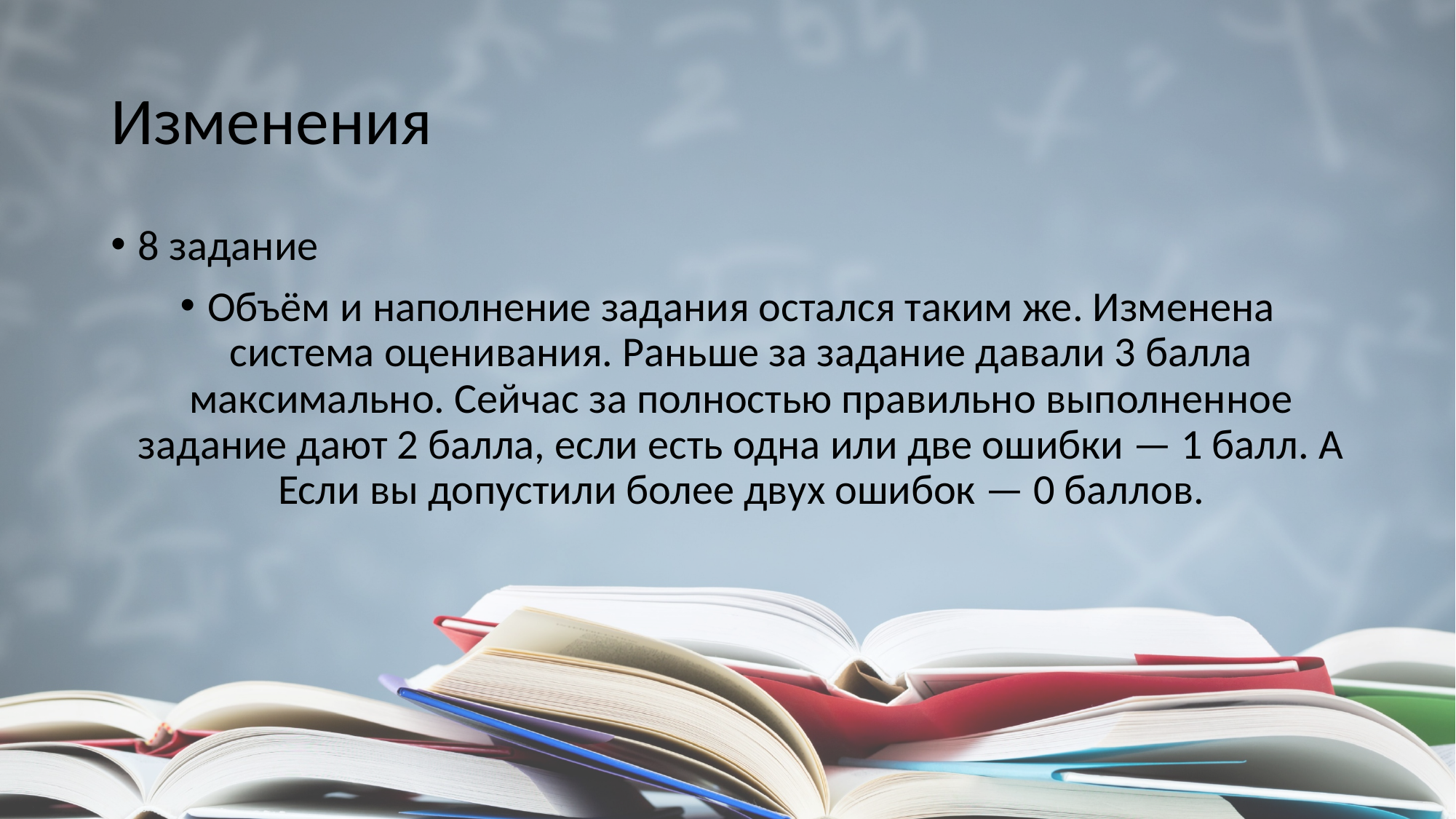

# Изменения
8 задание
Объём и наполнение задания остался таким же. Изменена система оценивания. Раньше за задание давали 3 балла максимально. Сейчас за полностью правильно выполненное задание дают 2 балла, если есть одна или две ошибки — 1 балл. А Если вы допустили более двух ошибок — 0 баллов.